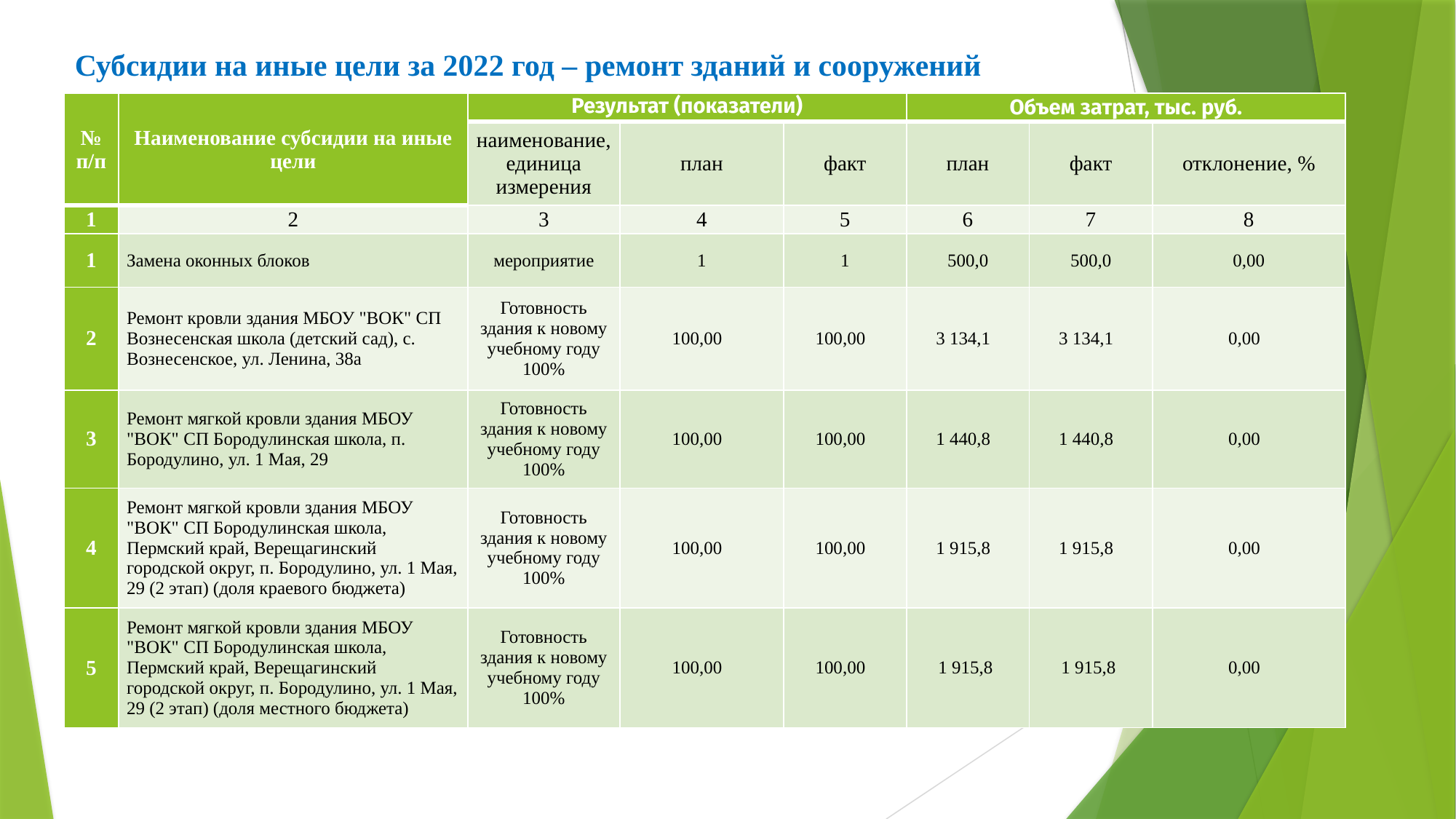

# Субсидии на иные цели за 2022 год – ремонт зданий и сооружений
| № п/п | Наименование субсидии на иные цели | Результат (показатели) |  |  | Объем затрат, тыс. руб. |  |  |
| --- | --- | --- | --- | --- | --- | --- | --- |
|  |  | наименование, единица измерения | план | факт | план | факт | отклонение, % |
| 1 | 2 | 3 | 4 | 5 | 6 | 7 | 8 |
| 1 | Замена оконных блоков | мероприятие | 1 | 1 | 500,0 | 500,0 | 0,00 |
| 2 | Ремонт кровли здания МБОУ "ВОК" СП Вознесенская школа (детский сад), с. Вознесенское, ул. Ленина, 38а | Готовность здания к новому учебному году 100% | 100,00 | 100,00 | 3 134,1 | 3 134,1 | 0,00 |
| 3 | Ремонт мягкой кровли здания МБОУ "ВОК" СП Бородулинская школа, п. Бородулино, ул. 1 Мая, 29 | Готовность здания к новому учебному году 100% | 100,00 | 100,00 | 1 440,8 | 1 440,8 | 0,00 |
| 4 | Ремонт мягкой кровли здания МБОУ "ВОК" СП Бородулинская школа, Пермский край, Верещагинский городской округ, п. Бородулино, ул. 1 Мая, 29 (2 этап) (доля краевого бюджета) | Готовность здания к новому учебному году 100% | 100,00 | 100,00 | 1 915,8 | 1 915,8 | 0,00 |
| 5 | Ремонт мягкой кровли здания МБОУ "ВОК" СП Бородулинская школа, Пермский край, Верещагинский городской округ, п. Бородулино, ул. 1 Мая, 29 (2 этап) (доля местного бюджета) | Готовность здания к новому учебному году 100% | 100,00 | 100,00 | 1 915,8 | 1 915,8 | 0,00 |